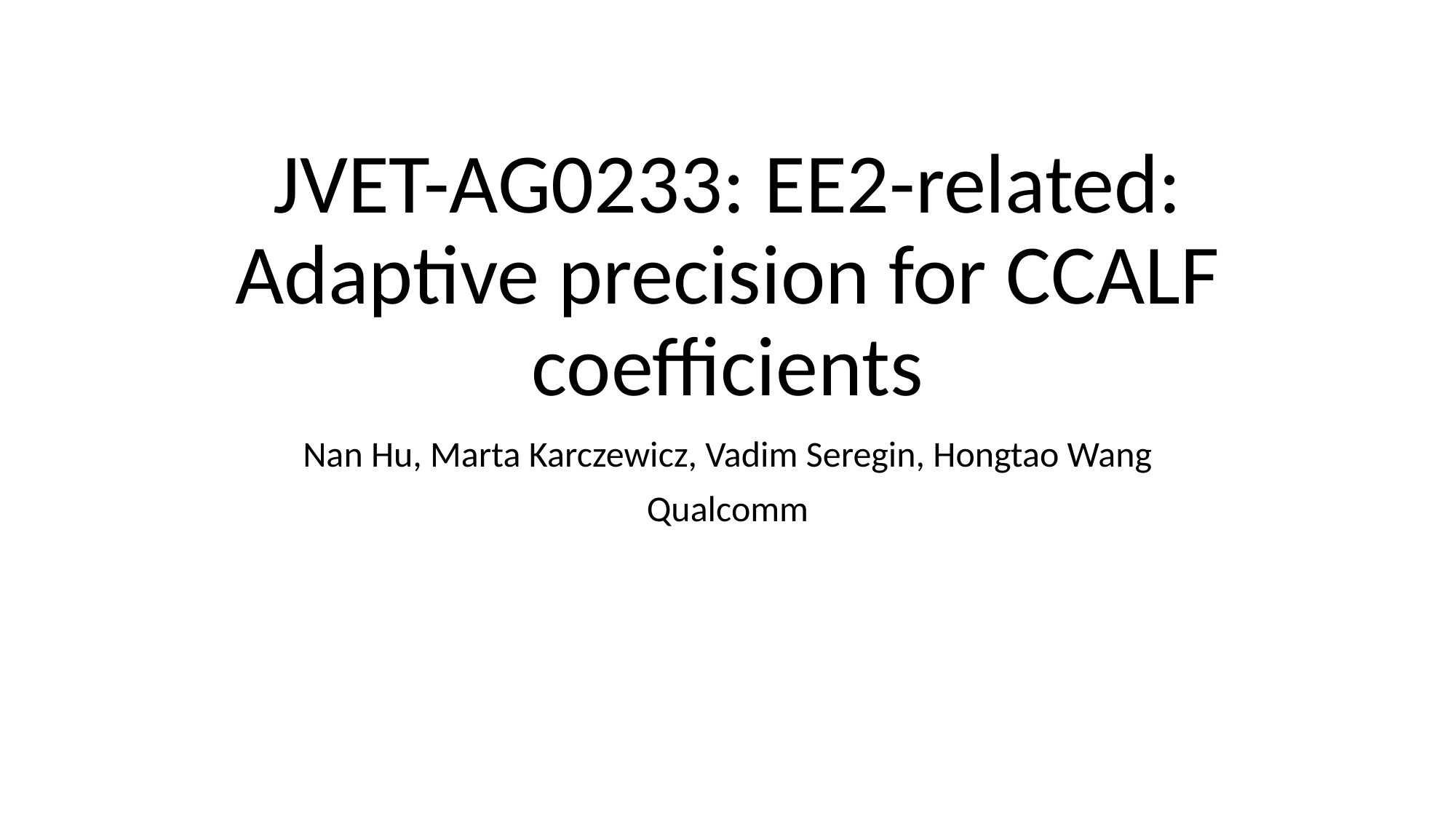

# JVET-AG0233: EE2-related: Adaptive precision for CCALF coefficients
Nan Hu, Marta Karczewicz, Vadim Seregin, Hongtao Wang
Qualcomm